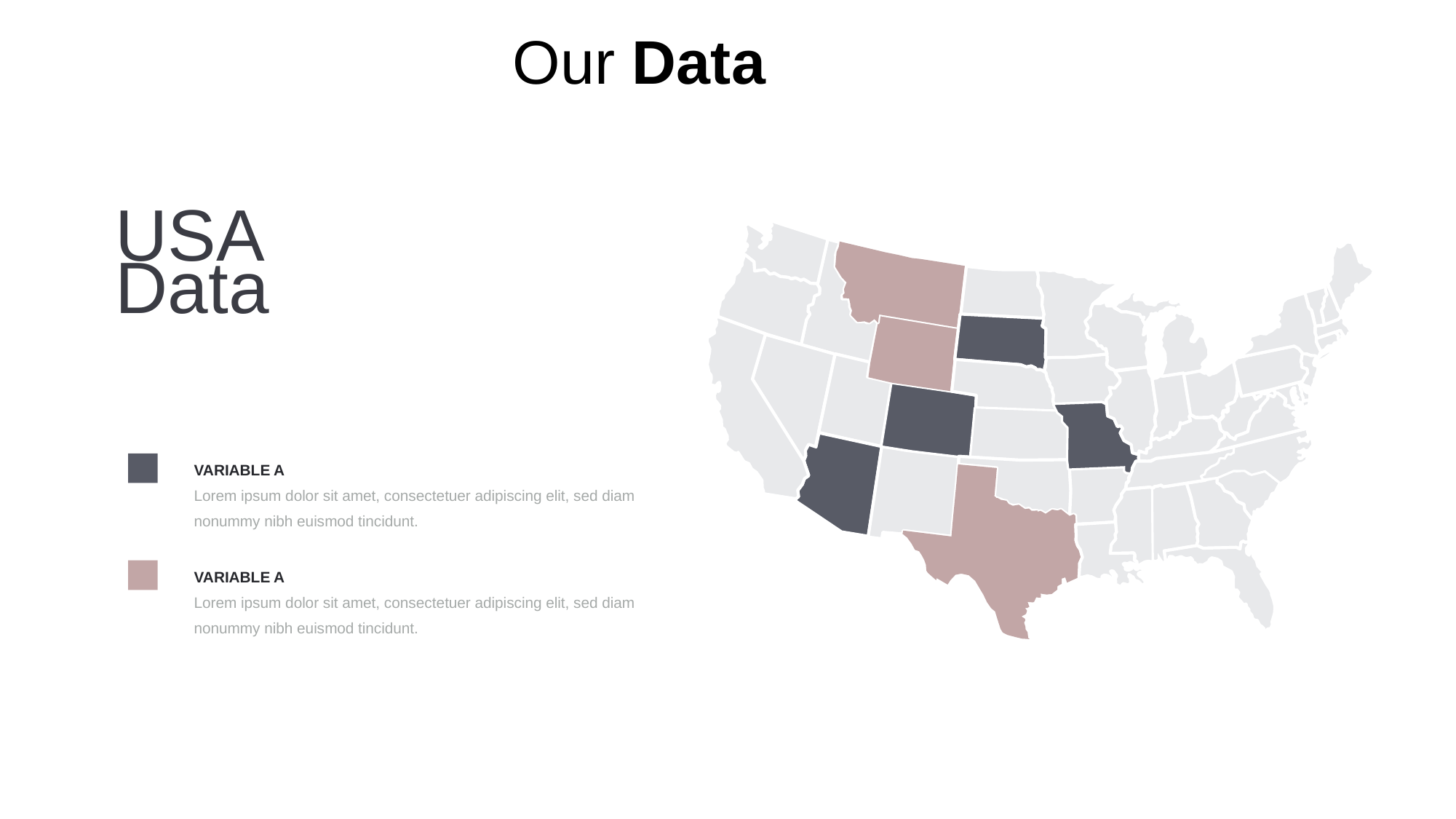

Our Data
USA
Data

VARIABLE A
Lorem ipsum dolor sit amet, consectetuer adipiscing elit, sed diam nonummy nibh euismod tincidunt.

VARIABLE A
Lorem ipsum dolor sit amet, consectetuer adipiscing elit, sed diam nonummy nibh euismod tincidunt.